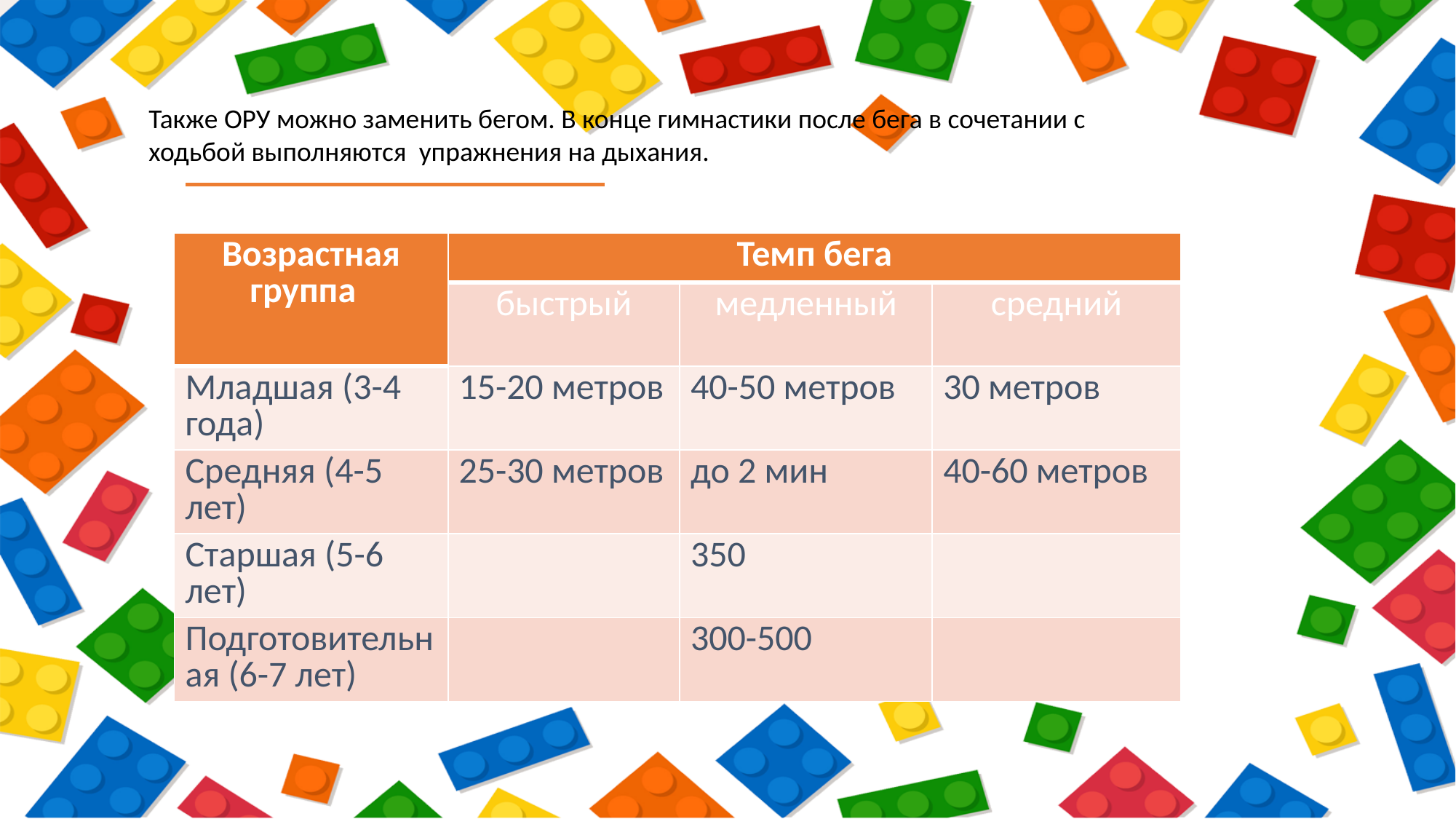

#
Также ОРУ можно заменить бегом. В конце гимнастики после бега в сочетании с ходьбой выполняются  упражнения на дыхания.
| Возрастная группа | Темп бега |  |  |
| --- | --- | --- | --- |
|  | быстрый | медленный | средний |
| Младшая (3-4 года) | 15-20 метров | 40-50 метров | 30 метров |
| Средняя (4-5 лет) | 25-30 метров | до 2 мин | 40-60 метров |
| Старшая (5-6 лет) |  | 350 |  |
| Подготовительная (6-7 лет) |  | 300-500 |  |